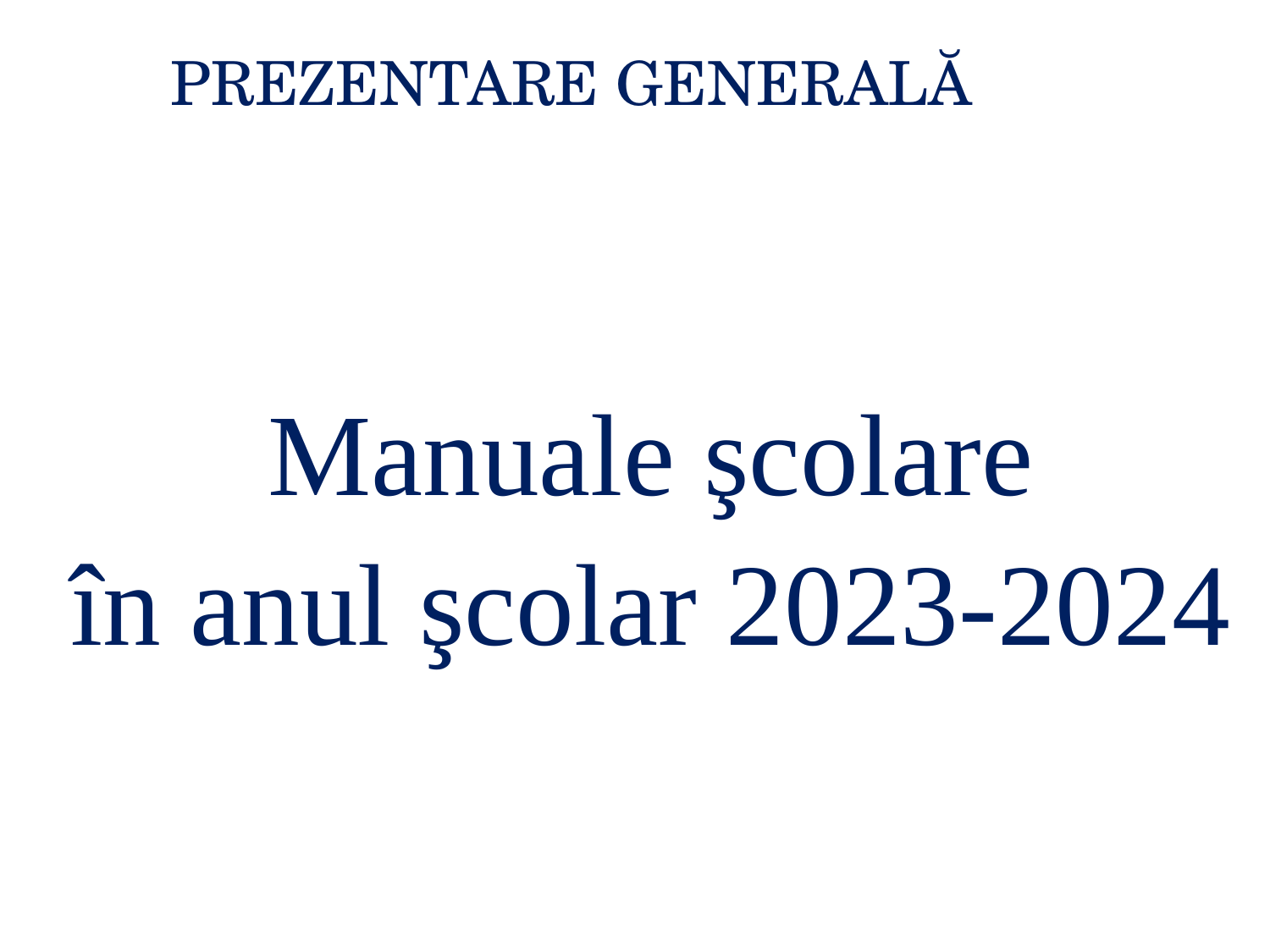

Prezentare Generală

Manuale şcolare
în anul şcolar 2023-2024
23